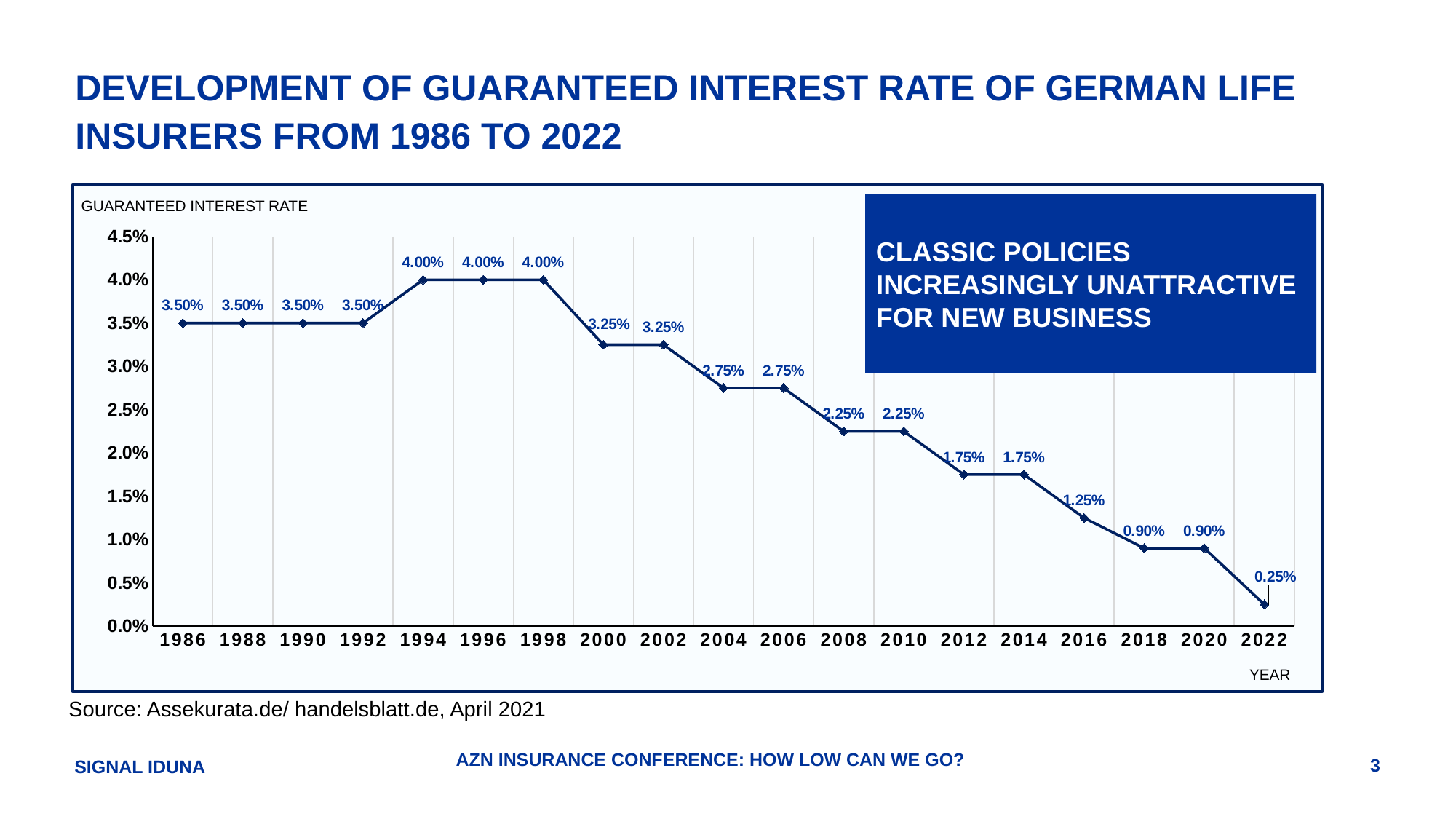

# DEVELOPMENT OF GUARANTEED INTEREST RATE OF GERMAN LIFE INSURERS FROM 1986 TO 2022

### Chart

| Category |  |
|---|---|
| 1986 | 0.035 |
| 1988 | 0.035 |
| 1990 | 0.035 |
| 1992 | 0.035 |
| 1994 | 0.04 |
| 1996 | 0.04 |
| 1998 | 0.04 |
| 2000 | 0.0325 |
| 2002 | 0.0325 |
| 2004 | 0.0275 |
| 2006 | 0.0275 |
| 2008 | 0.0225 |
| 2010 | 0.0225 |
| 2012 | 0.0175 |
| 2014 | 0.0175 |
| 2016 | 0.0125 |
| 2018 | 0.009 |
| 2020 | 0.009 |
| 2022 | 0.0025 |
GUARANTEED INTEREST RATE
CLASSIC POLICIES
INCREASINGLY UNATTRACTIVE
FOR NEW BUSINESS
YEAR
Source: Assekurata.de/ handelsblatt.de, April 2021
AZN INSURANCE CONFERENCE: HOW LOW CAN WE GO?